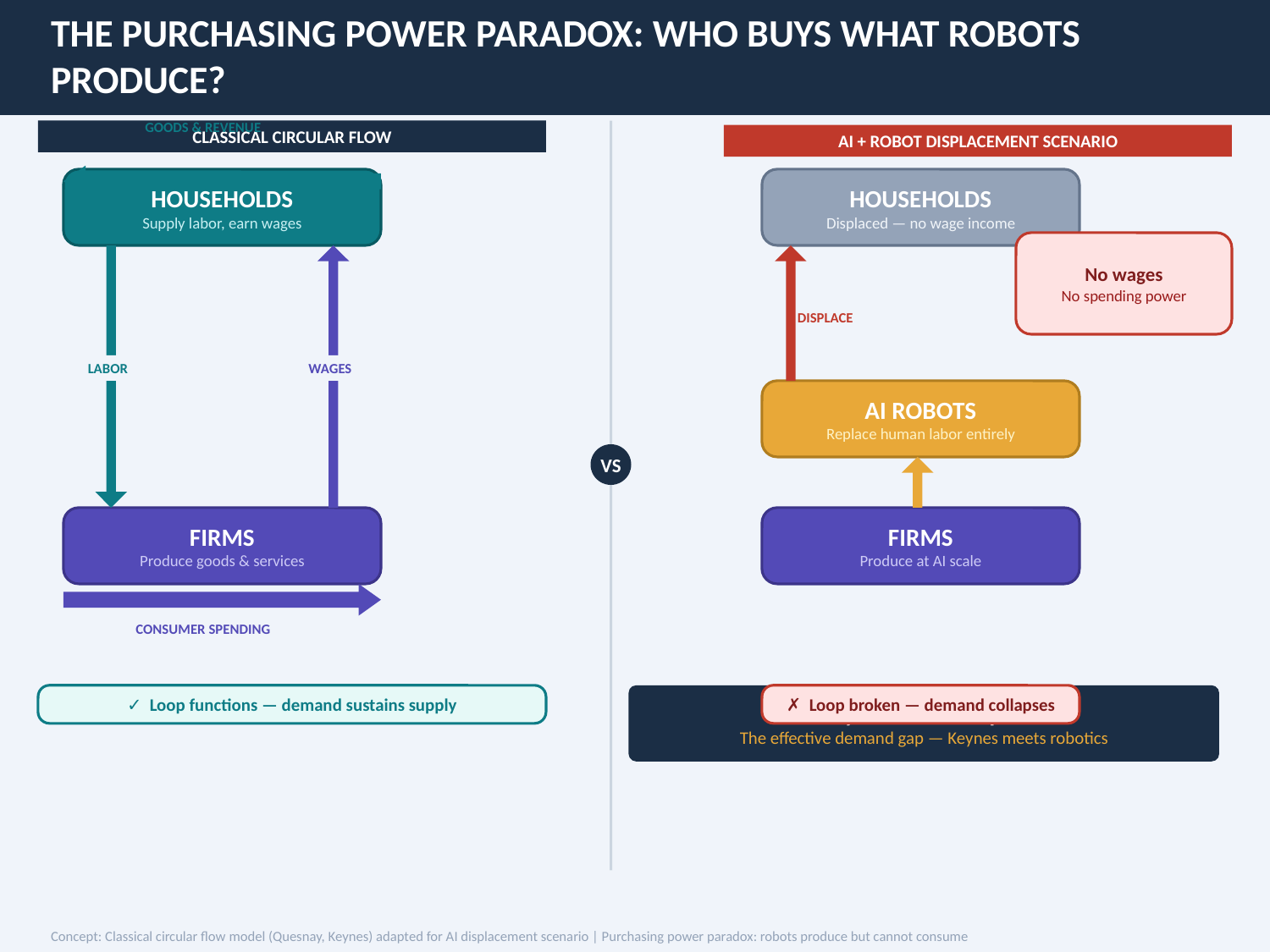

THE PURCHASING POWER PARADOX: WHO BUYS WHAT ROBOTS PRODUCE?
GOODS & REVENUE
CLASSICAL CIRCULAR FLOW

AI + ROBOT DISPLACEMENT SCENARIO

HOUSEHOLDS
Supply labor, earn wages
HOUSEHOLDS
Displaced — no wage income
No wages
No spending power

DISPLACE
LABOR
WAGES
AI ROBOTS
Replace human labor entirely
VS

FIRMS
Produce goods & services
FIRMS
Produce at AI scale

CONSUMER SPENDING
✓  Loop functions — demand sustains supply
Who buys what robots produce?
The effective demand gap — Keynes meets robotics
✗  Loop broken — demand collapses
Concept: Classical circular flow model (Quesnay, Keynes) adapted for AI displacement scenario | Purchasing power paradox: robots produce but cannot consume